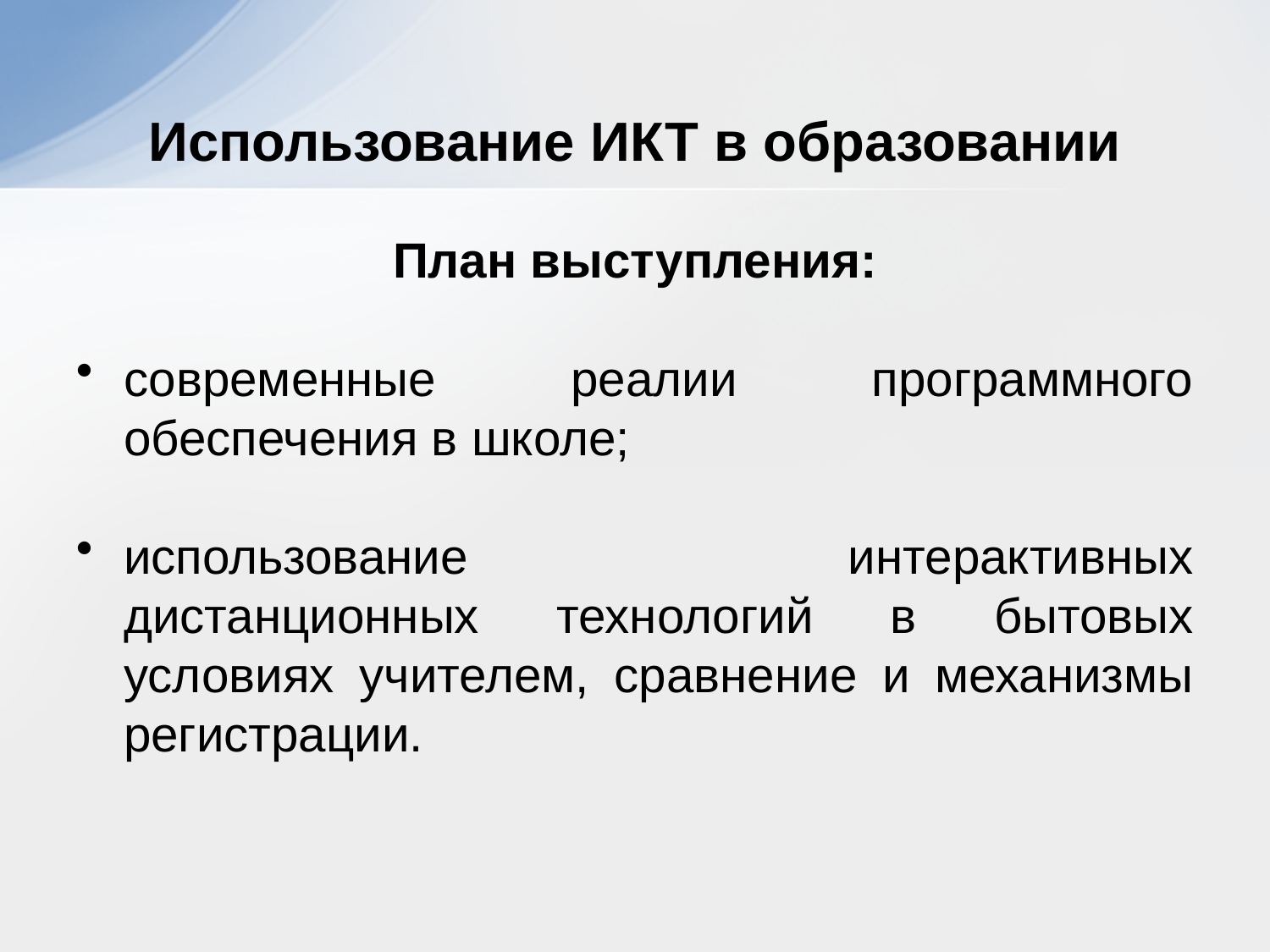

# Использование ИКТ в образовании
План выступления:

современные реалии программного обеспечения в школе;

использование интерактивных дистанционных технологий в бытовых условиях учителем, сравнение и механизмы регистрации.